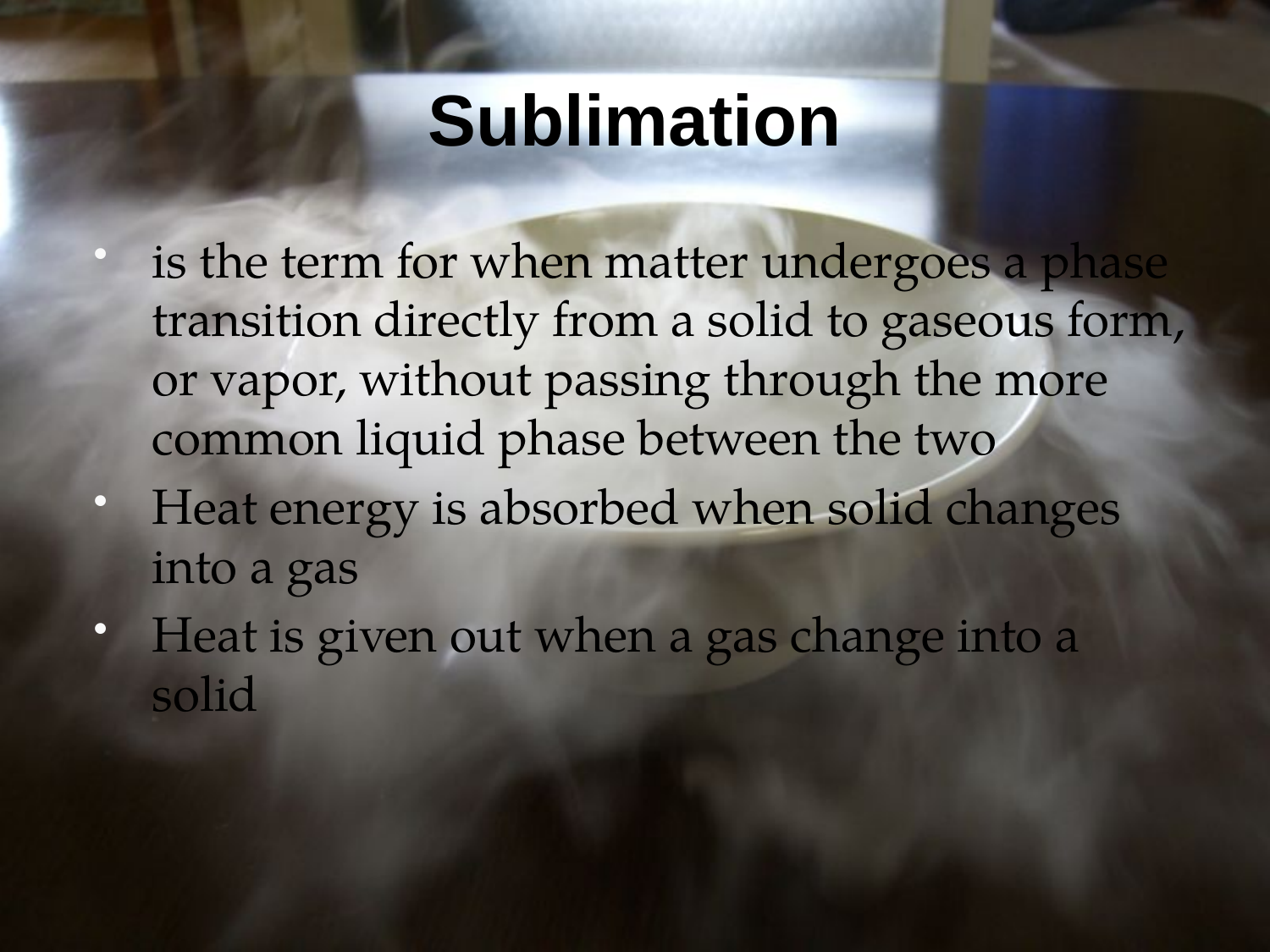

# Sublimation
is the term for when matter undergoes a phase transition directly from a solid to gaseous form, or vapor, without passing through the more common liquid phase between the two
Heat energy is absorbed when solid changes into a gas
Heat is given out when a gas change into a solid